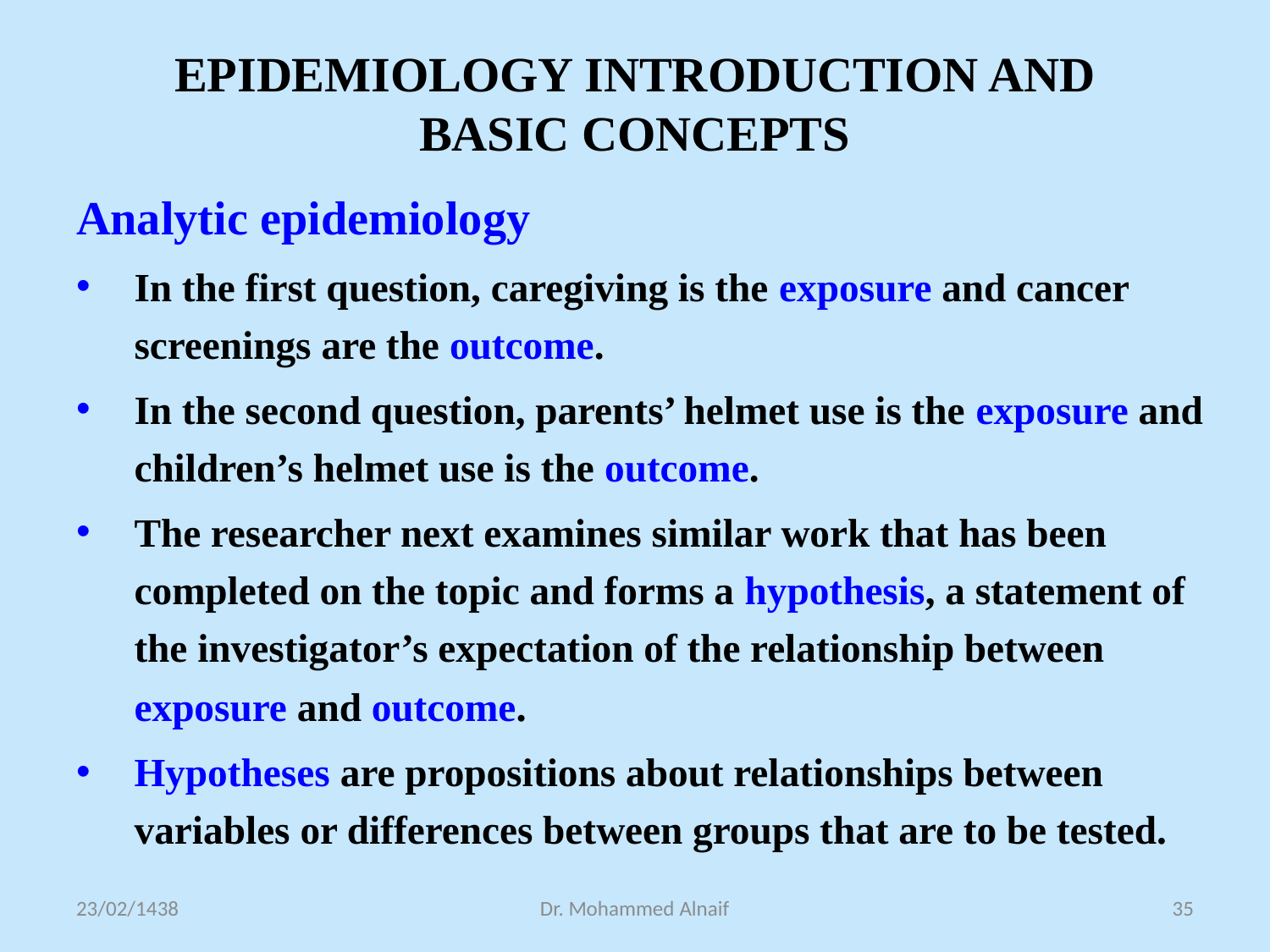

# EPIDEMIOLOGY INTRODUCTION AND BASIC CONCEPTS
Analytic epidemiology
In the first question, caregiving is the exposure and cancer screenings are the outcome.
In the second question, parents’ helmet use is the exposure and children’s helmet use is the outcome.
The researcher next examines similar work that has been completed on the topic and forms a hypothesis, a statement of the investigator’s expectation of the relationship between exposure and outcome.
Hypotheses are propositions about relationships between variables or differences between groups that are to be tested.
23/02/1438
Dr. Mohammed Alnaif
35